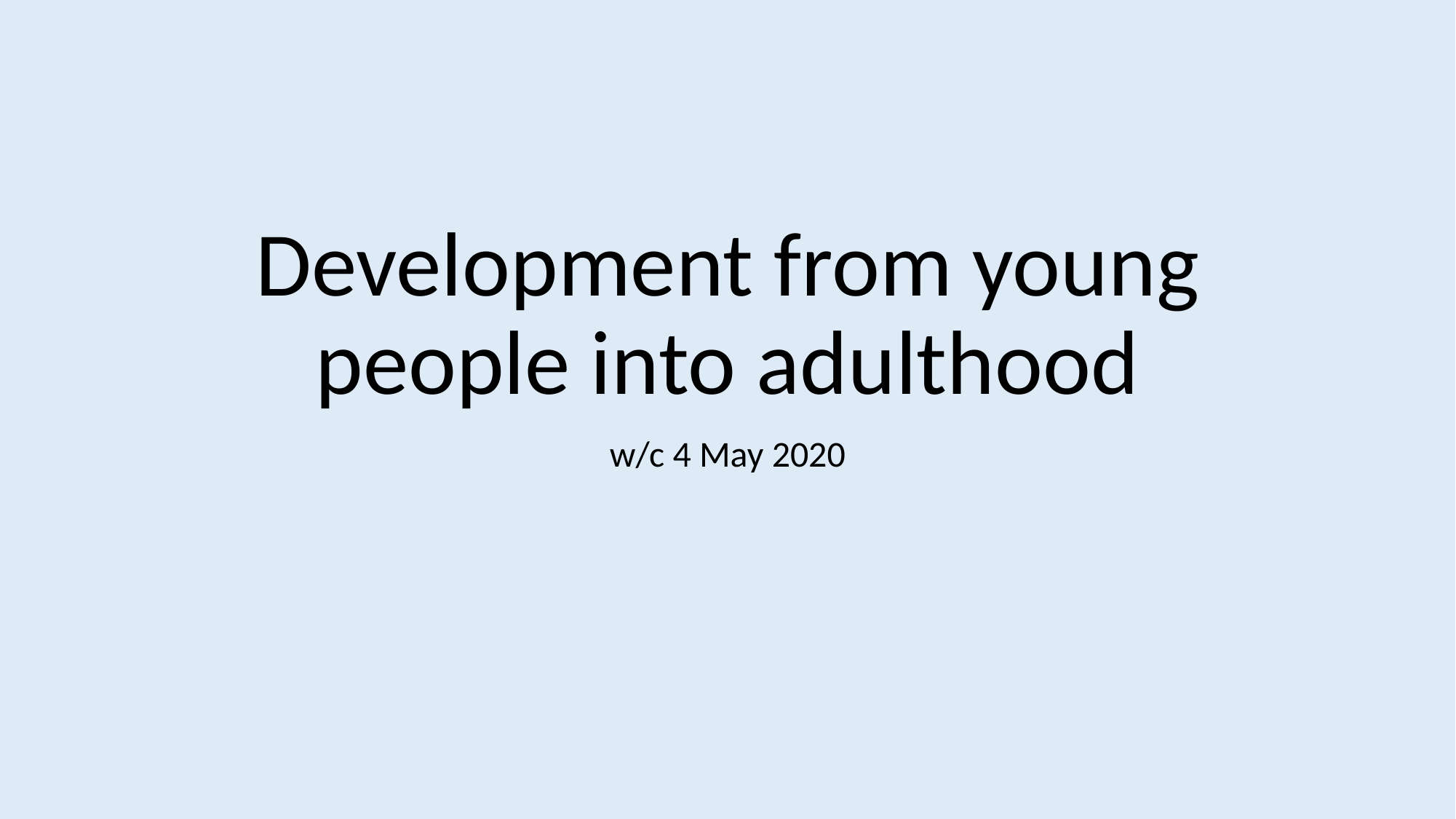

# Development from young people into adulthood
w/c 4 May 2020